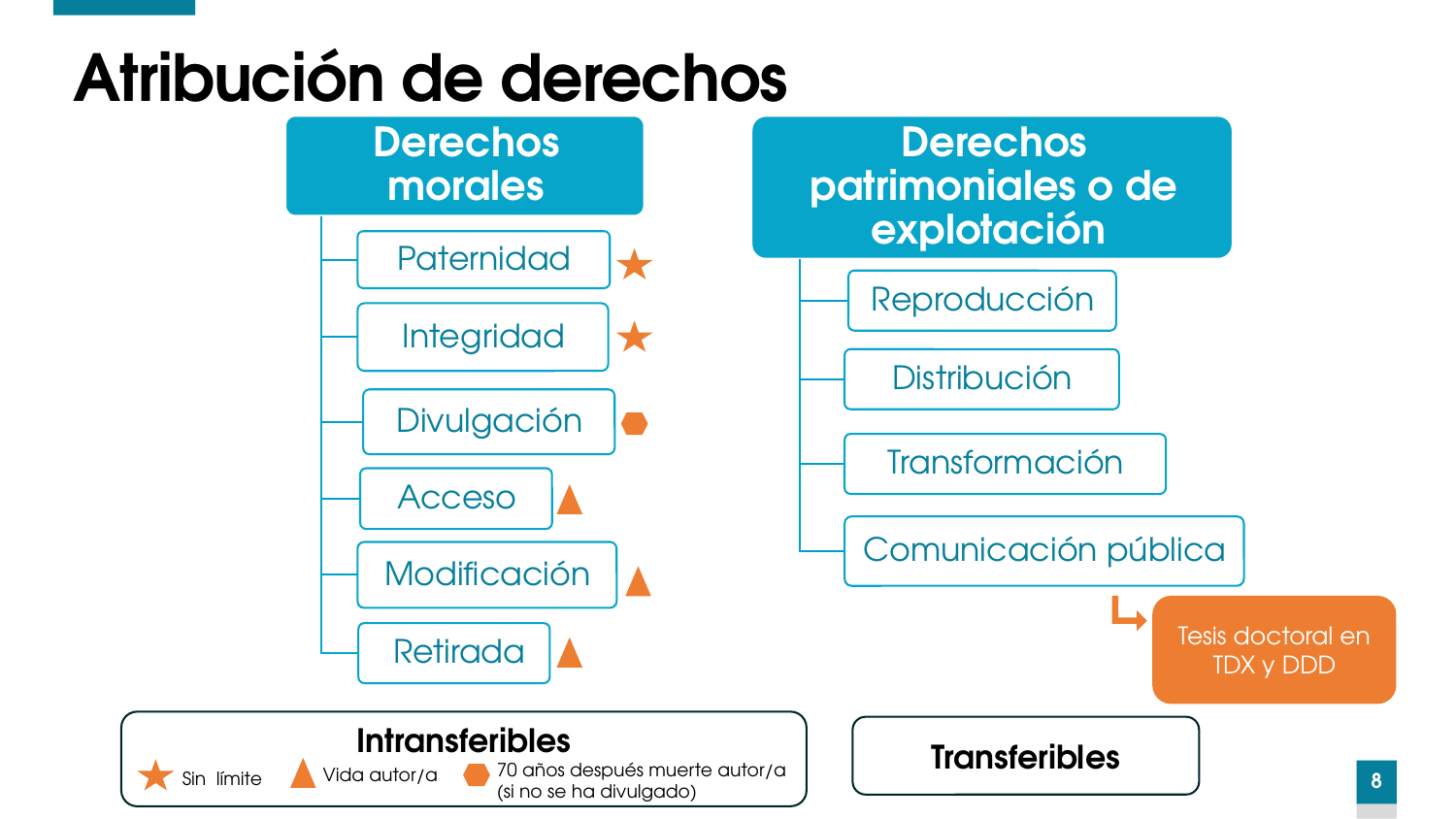

# Atribución de derechos
Derechos morales
Paternidad
Integridad
Divulgación
Acceso
Modificación
 Retirada
Derechos patrimoniales o de explotación
Reproducción
Distribución
Comunicación pública
Transformación

Tesis doctoral en
TDX y DDD

Intransferibles

Transferibles
70 años después muerte autor/a (si no se ha divulgado)
Vida autor/a
Sin  límite